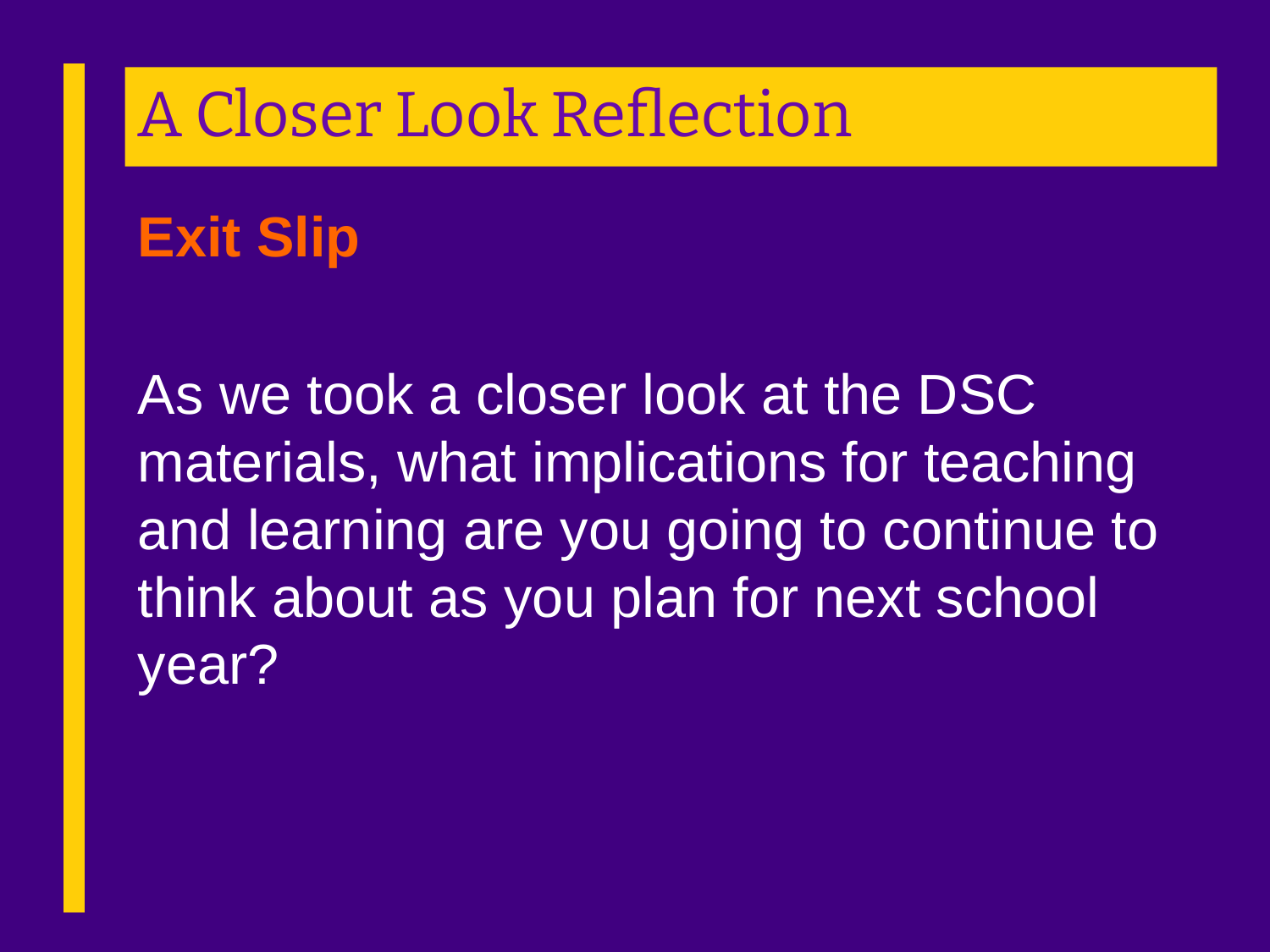

# A Closer Look Reflection
Exit Slip

As we took a closer look at the DSC materials, what implications for teaching and learning are you going to continue to think about as you plan for next school year?